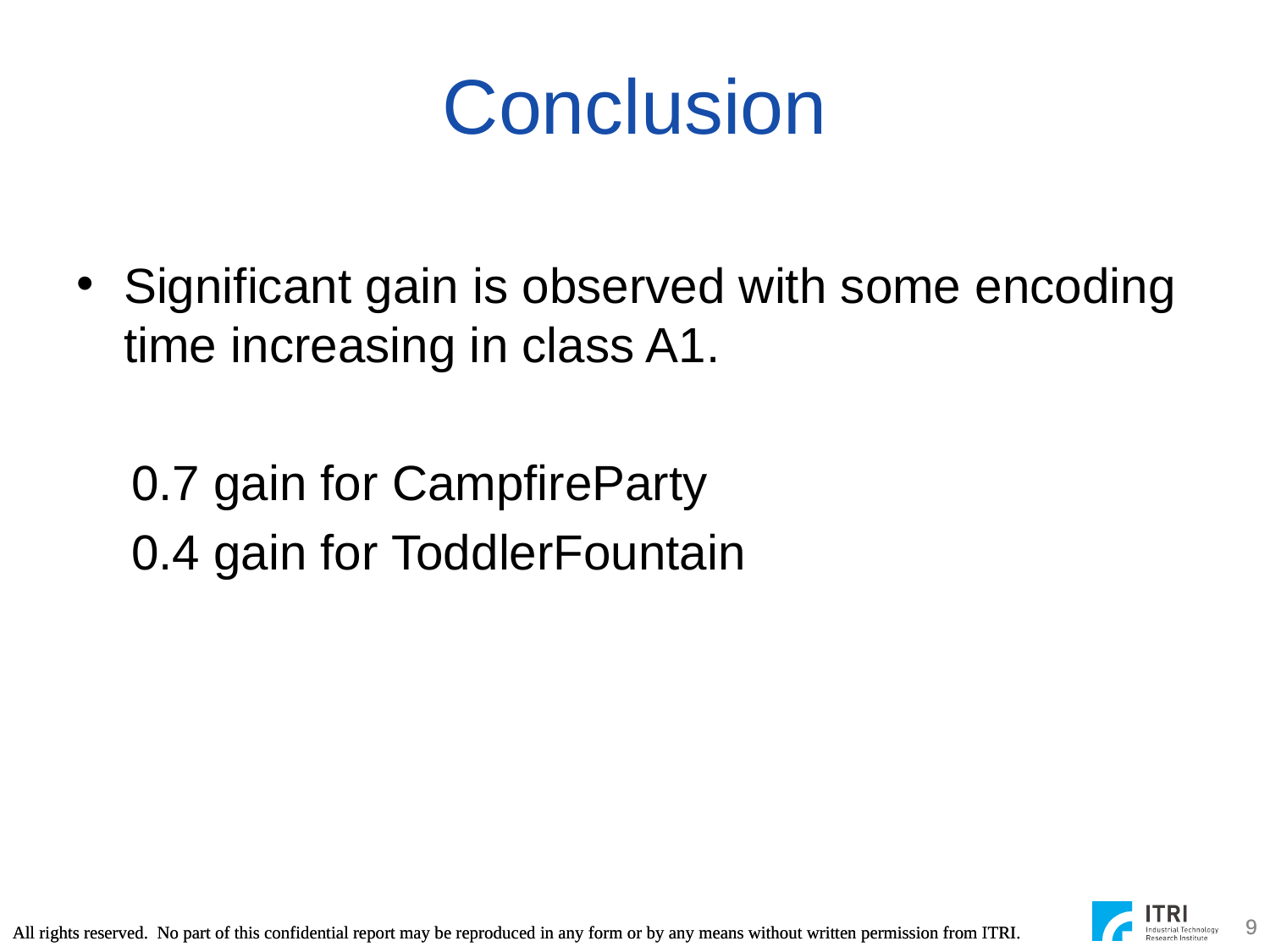

# Conclusion
Significant gain is observed with some encoding time increasing in class A1.

    0.7 gain for CampfireParty
    0.4 gain for ToddlerFountain

9